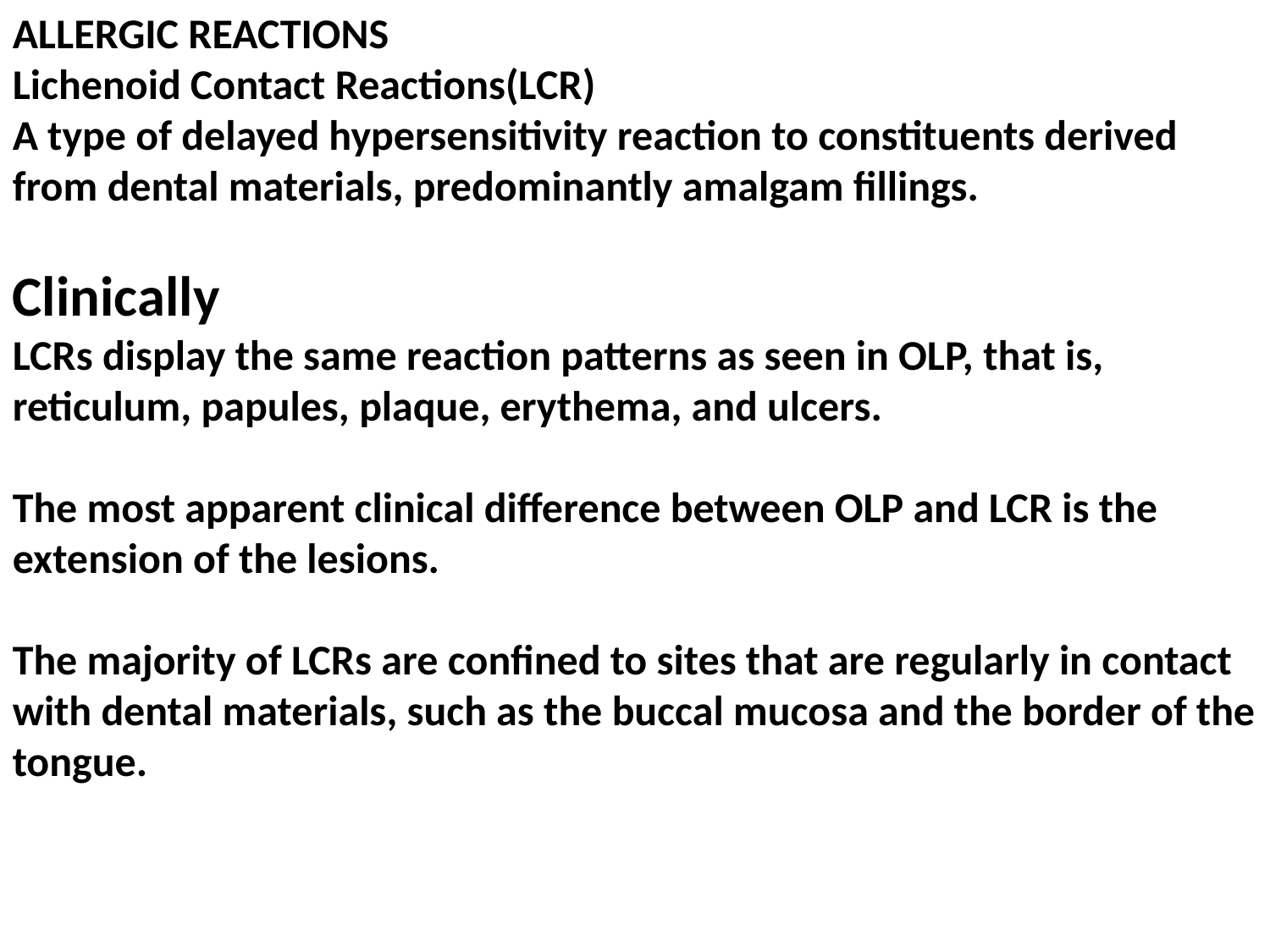

ALLERGIC REACTIONS
Lichenoid Contact Reactions(LCR)
A type of delayed hypersensitivity reaction to constituents derived from dental materials, predominantly amalgam fillings.

Clinically
LCRs display the same reaction patterns as seen in OLP, that is, reticulum, papules, plaque, erythema, and ulcers.

The most apparent clinical difference between OLP and LCR is the extension of the lesions.

The majority of LCRs are confined to sites that are regularly in contact with dental materials, such as the buccal mucosa and the border of the tongue.